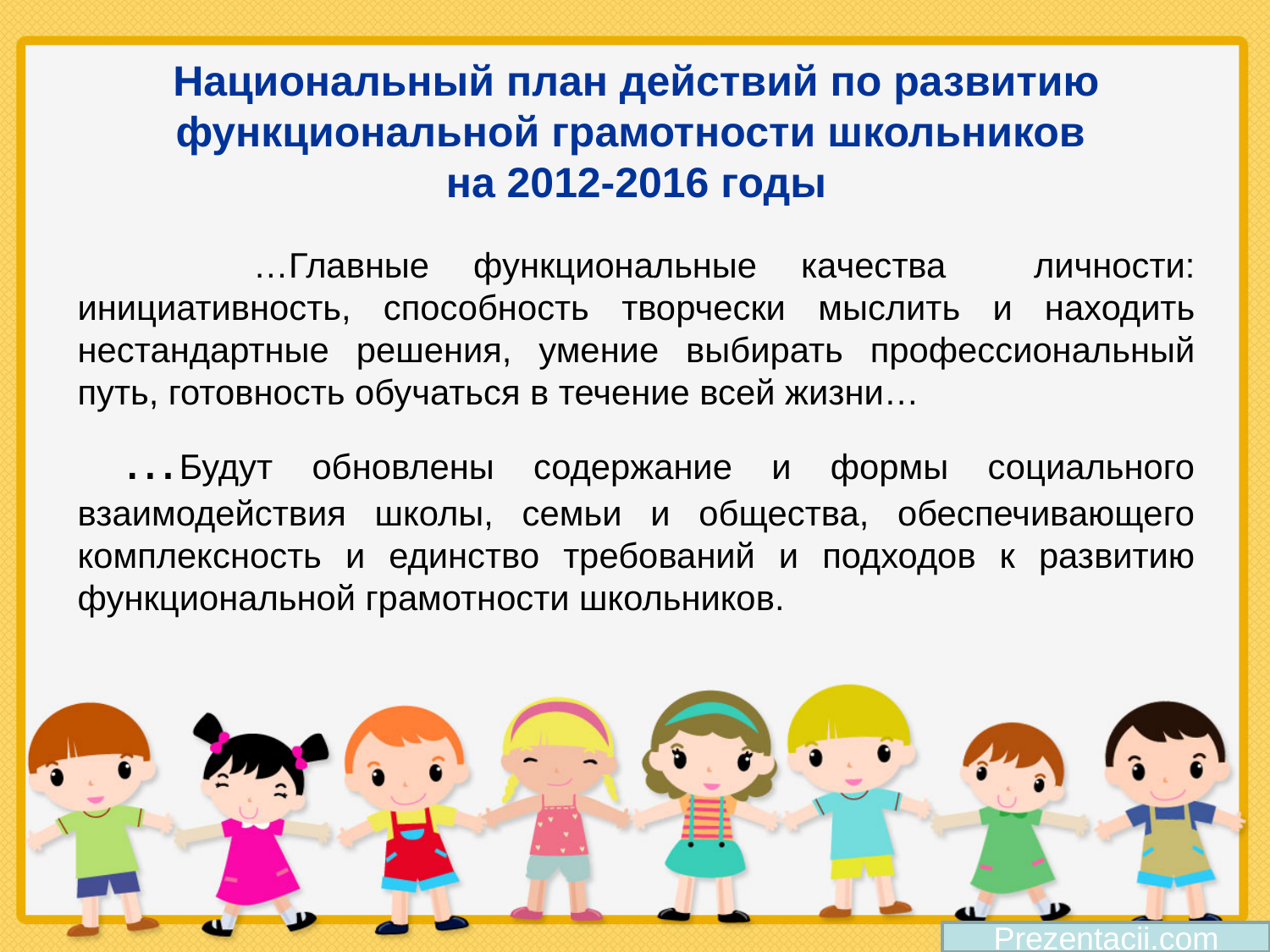

# Национальный план действий по развитию функциональной грамотности школьников на 2012-2016 годы
    …Главные функциональные качества  личности: инициативность, способность творчески мыслить и находить нестандартные решения, умение выбирать профессиональный путь, готовность обучаться в течение всей жизни…
 …Будут обновлены содержание и формы социального взаимодействия школы, семьи и общества, обеспечивающего комплексность и единство требований и подходов к развитию функциональной грамотности школьников.
Prezentacii.com